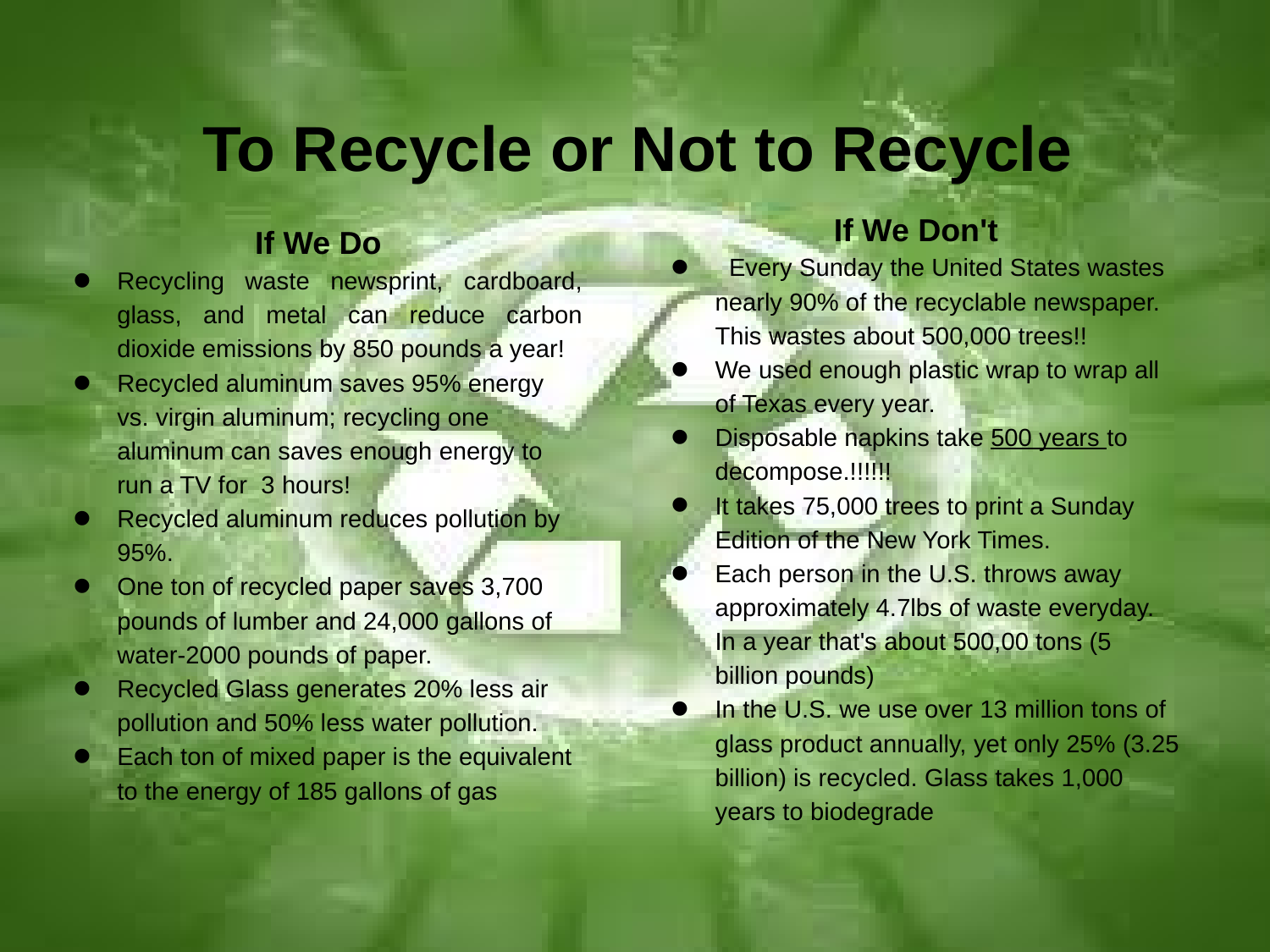

# To Recycle or Not to Recycle
If We Don't
  Every Sunday the United States wastes nearly 90% of the recyclable newspaper. This wastes about 500,000 trees!!
We used enough plastic wrap to wrap all of Texas every year.
Disposable napkins take 500 years to decompose.!!!!!!
It takes 75,000 trees to print a Sunday Edition of the New York Times.
Each person in the U.S. throws away approximately 4.7lbs of waste everyday. In a year that's about 500,00 tons (5 billion pounds)
In the U.S. we use over 13 million tons of glass product annually, yet only 25% (3.25 billion) is recycled. Glass takes 1,000 years to biodegrade
If We Do
Recycling waste newsprint, cardboard, glass, and metal can reduce carbon dioxide emissions by 850 pounds a year!
Recycled aluminum saves 95% energy vs. virgin aluminum; recycling one aluminum can saves enough energy to run a TV for  3 hours!
Recycled aluminum reduces pollution by 95%.
One ton of recycled paper saves 3,700 pounds of lumber and 24,000 gallons of water-2000 pounds of paper.
Recycled Glass generates 20% less air pollution and 50% less water pollution.
Each ton of mixed paper is the equivalent to the energy of 185 gallons of gas